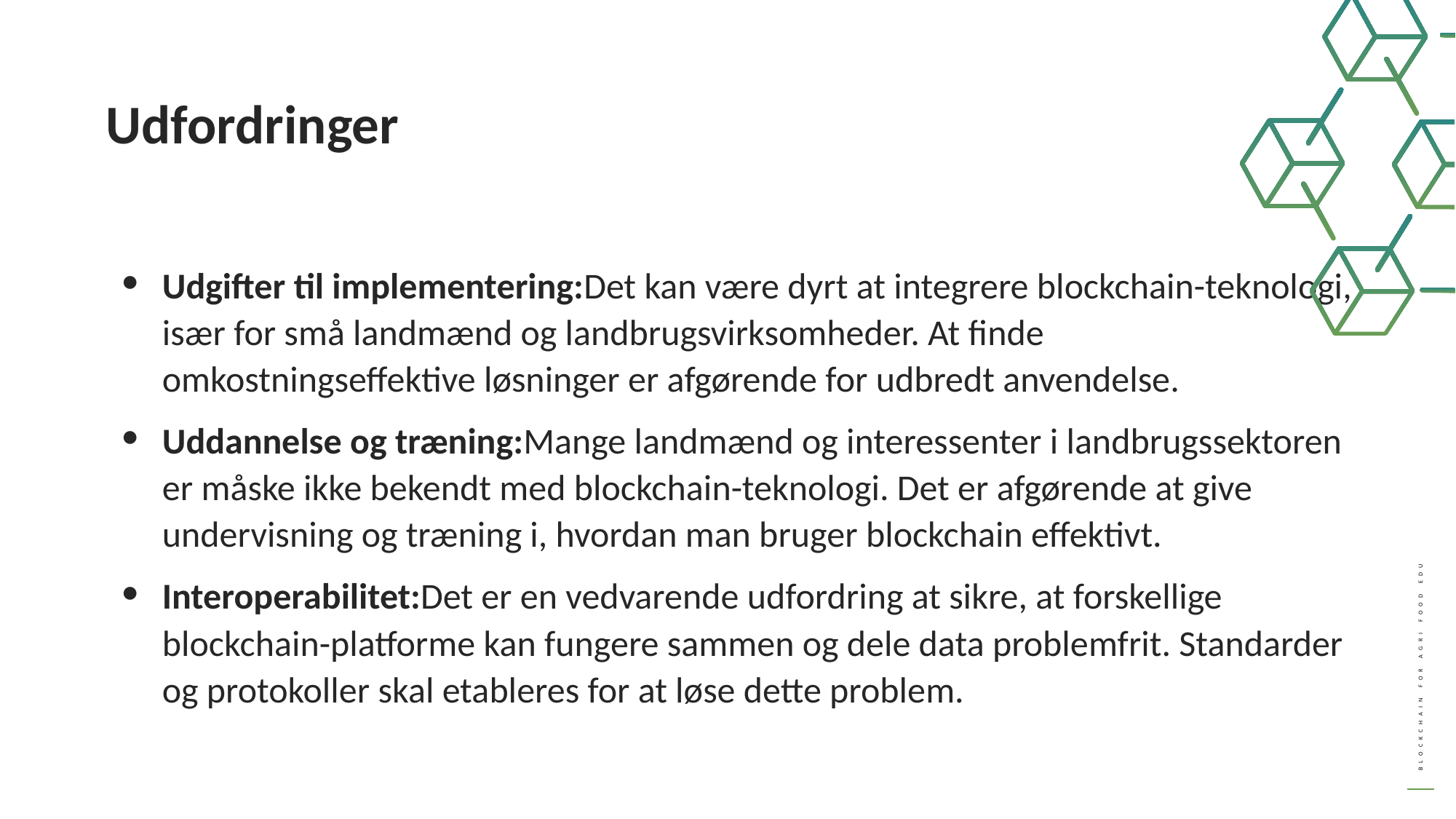

Udfordringer
Udgifter til implementering:Det kan være dyrt at integrere blockchain-teknologi, især for små landmænd og landbrugsvirksomheder. At finde omkostningseffektive løsninger er afgørende for udbredt anvendelse.
Uddannelse og træning:Mange landmænd og interessenter i landbrugssektoren er måske ikke bekendt med blockchain-teknologi. Det er afgørende at give undervisning og træning i, hvordan man bruger blockchain effektivt.
Interoperabilitet:Det er en vedvarende udfordring at sikre, at forskellige blockchain-platforme kan fungere sammen og dele data problemfrit. Standarder og protokoller skal etableres for at løse dette problem.